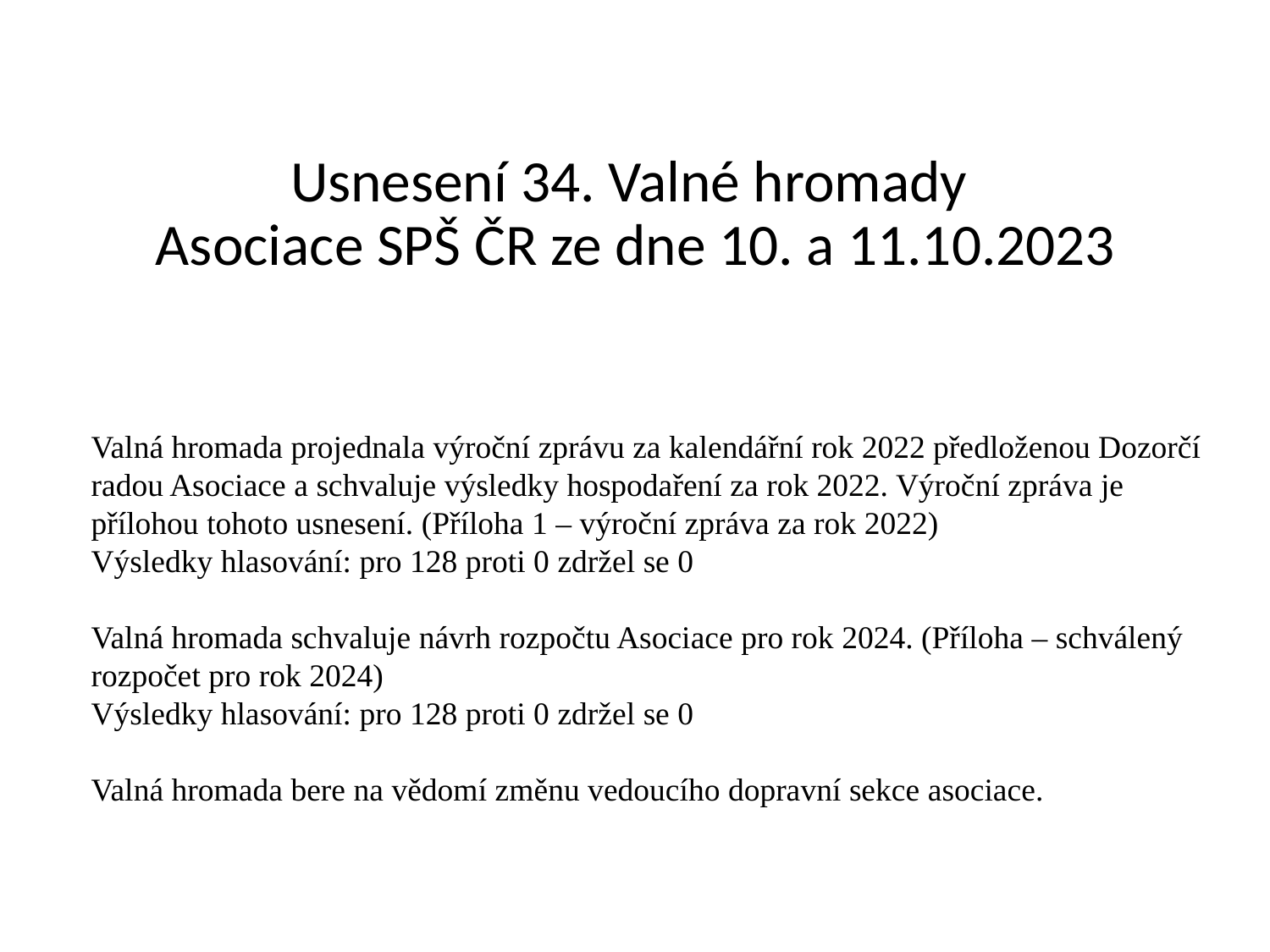

# Usnesení 34. Valné hromady Asociace SPŠ ČR ze dne 10. a 11.10.2023
Valná hromada projednala výroční zprávu za kalendářní rok 2022 předloženou Dozorčí radou Asociace a schvaluje výsledky hospodaření za rok 2022. Výroční zpráva je přílohou tohoto usnesení. (Příloha 1 – výroční zpráva za rok 2022)
Výsledky hlasování: pro 128 proti 0 zdržel se 0

Valná hromada schvaluje návrh rozpočtu Asociace pro rok 2024. (Příloha – schválený rozpočet pro rok 2024)
Výsledky hlasování: pro 128 proti 0 zdržel se 0

Valná hromada bere na vědomí změnu vedoucího dopravní sekce asociace.